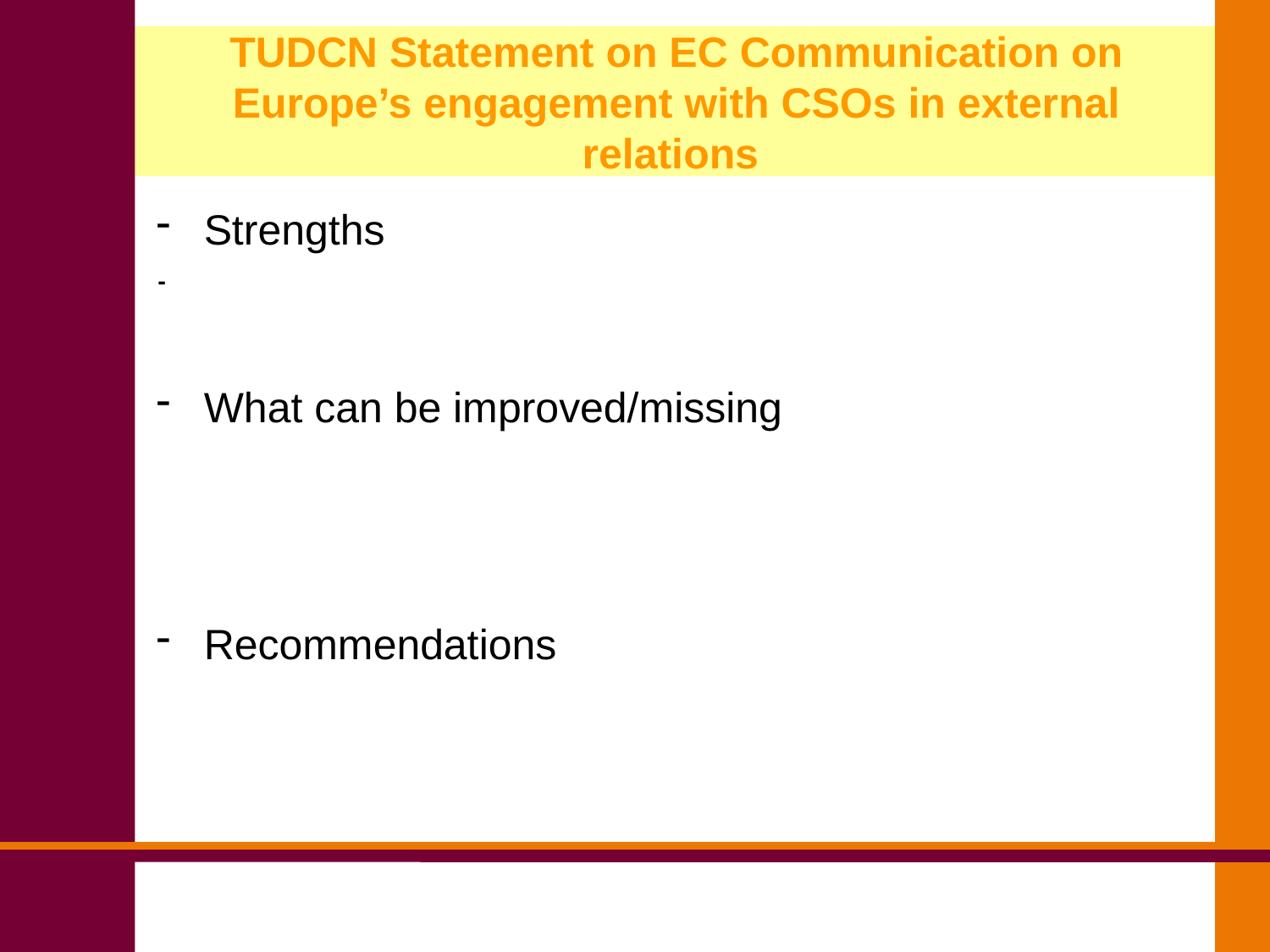

# TUDCN Statement on EC Communication on Europe’s engagement with CSOs in external relations
Strengths

What can be improved/missing

Recommendations

-